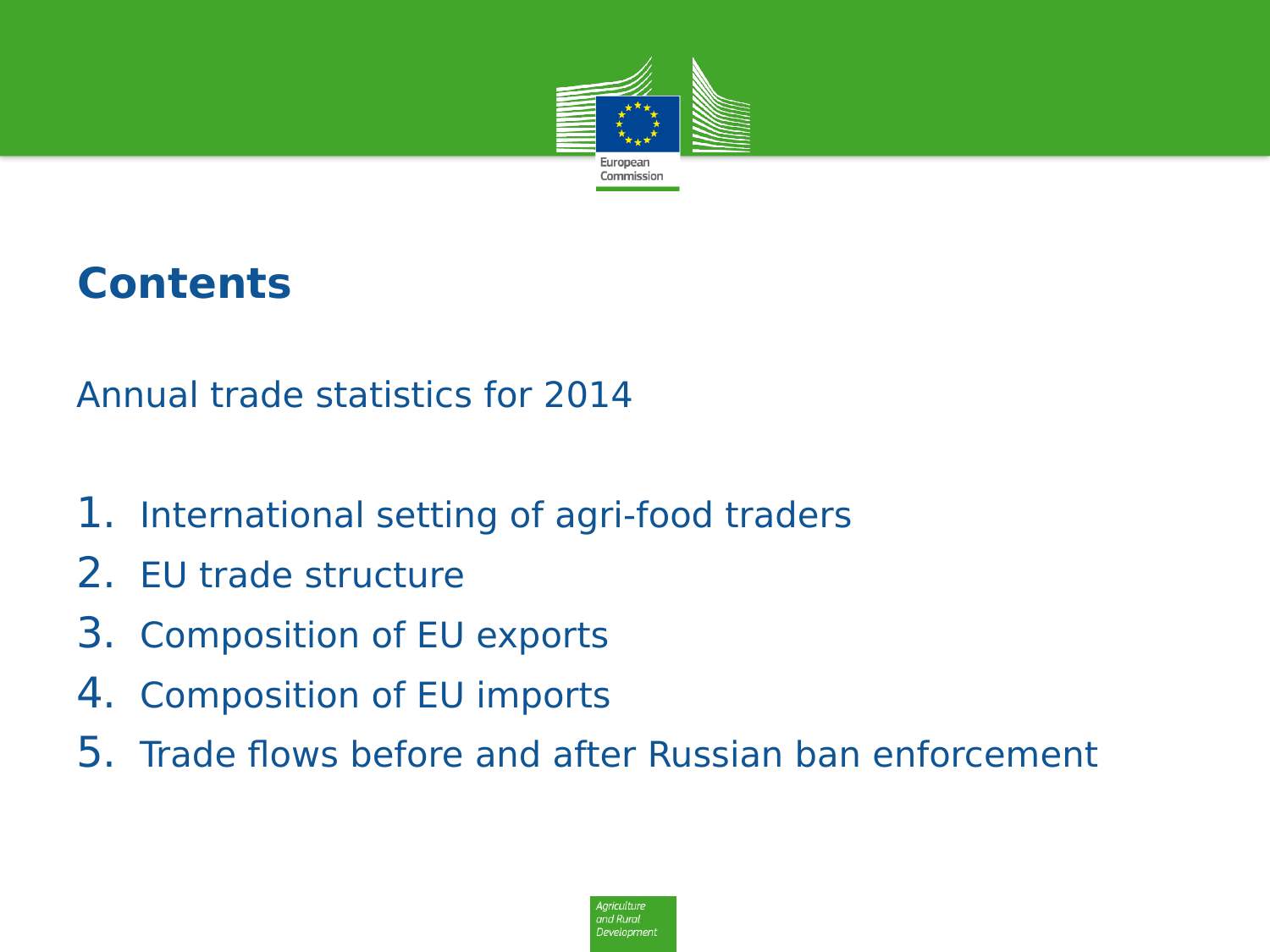

# Contents
Annual trade statistics for 2014

International setting of agri-food traders
EU trade structure
Composition of EU exports
Composition of EU imports
Trade flows before and after Russian ban enforcement